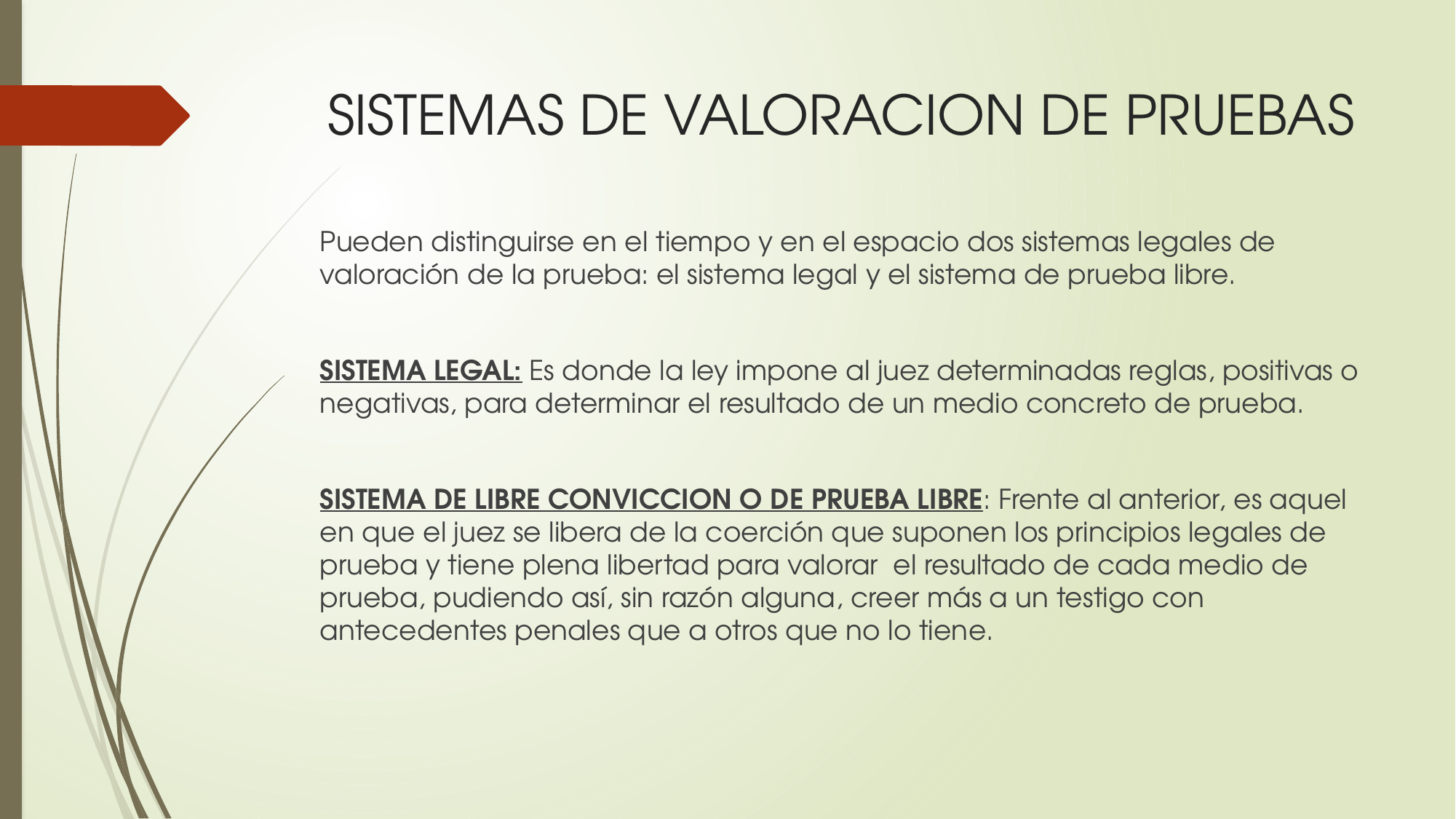

# SISTEMAS DE VALORACION DE PRUEBAS

Pueden distinguirse en el tiempo y en el espacio dos sistemas legales de valoración de la prueba: el sistema legal y el sistema de prueba libre.

SISTEMA LEGAL: Es donde la ley impone al juez determinadas reglas, positivas o negativas, para determinar el resultado de un medio concreto de prueba.

SISTEMA DE LIBRE CONVICCION O DE PRUEBA LIBRE: Frente al anterior, es aquel en que el juez se libera de la coerción que suponen los principios legales de prueba y tiene plena libertad para valorar  el resultado de cada medio de prueba, pudiendo así, sin razón alguna, creer más a un testigo con antecedentes penales que a otros que no lo tiene.